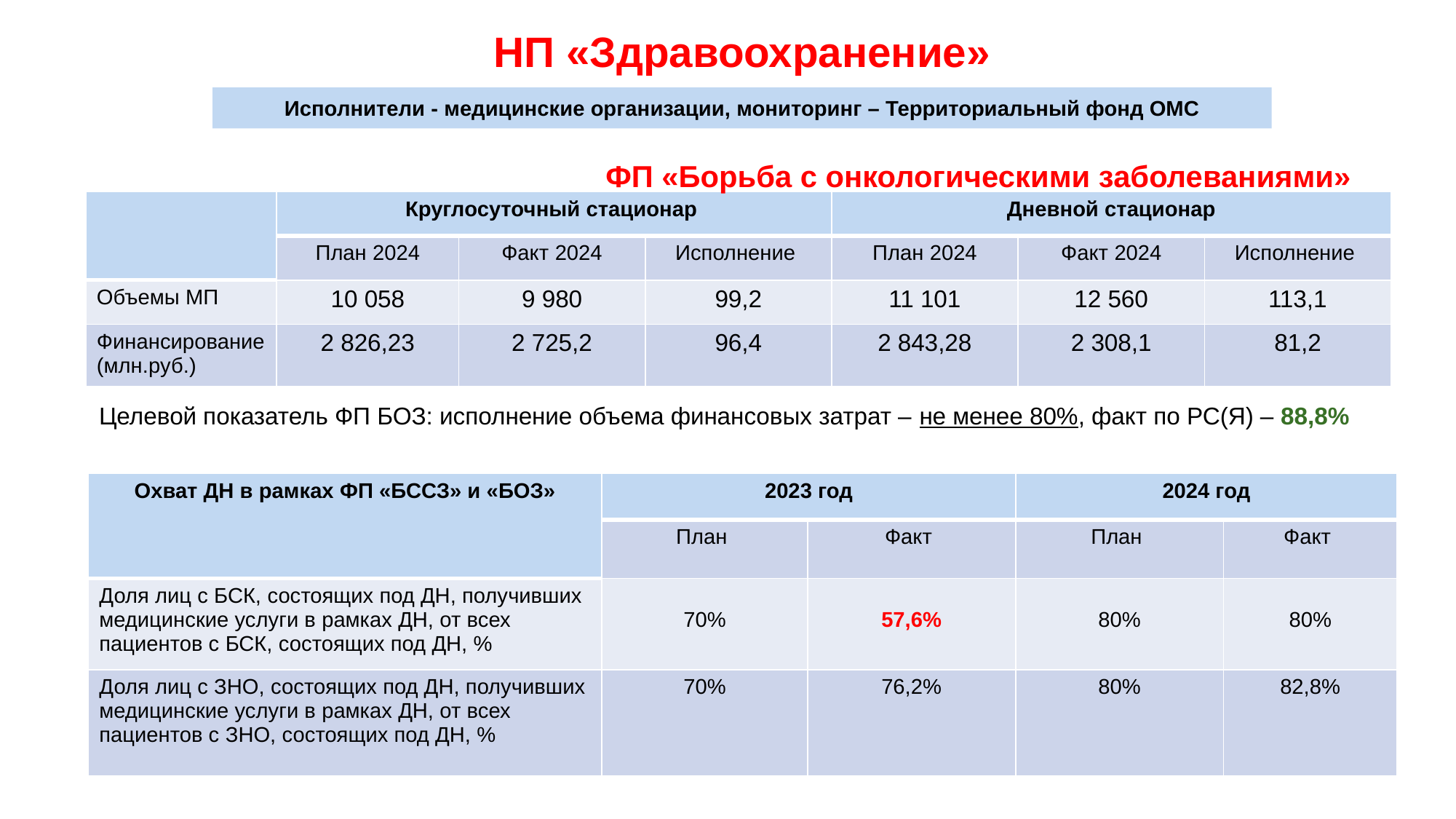

НП «Здравоохранение»
Исполнители - медицинские организации, мониторинг – Территориальный фонд ОМС
# ФП «Борьба с онкологическими заболеваниями»
|  | Круглосуточный стационар |  |  | Дневной стационар |  |  |
| --- | --- | --- | --- | --- | --- | --- |
|  | План 2024 | Факт 2024 | Исполнение | План 2024 | Факт 2024 | Исполнение |
| Объемы МП | 10 058 | 9 980 | 99,2 | 11 101 | 12 560 | 113,1 |
| Финансирование (млн.руб.) | 2 826,23 | 2 725,2 | 96,4 | 2 843,28 | 2 308,1 | 81,2 |
Целевой показатель ФП БОЗ: исполнение объема финансовых затрат – не менее 80%, факт по РС(Я) – 88,8%
| Охват ДН в рамках ФП «БССЗ» и «БОЗ» | 2023 год |  | 2024 год |  |
| --- | --- | --- | --- | --- |
|  | План | Факт | План | Факт |
| Доля лиц с БСК, состоящих под ДН, получивших медицинские услуги в рамках ДН, от всех пациентов с БСК, состоящих под ДН, % | 70% | 57,6% | 80% | 80% |
| Доля лиц с ЗНО, состоящих под ДН, получивших медицинские услуги в рамках ДН, от всех пациентов с ЗНО, состоящих под ДН, % | 70% | 76,2% | 80% | 82,8% |